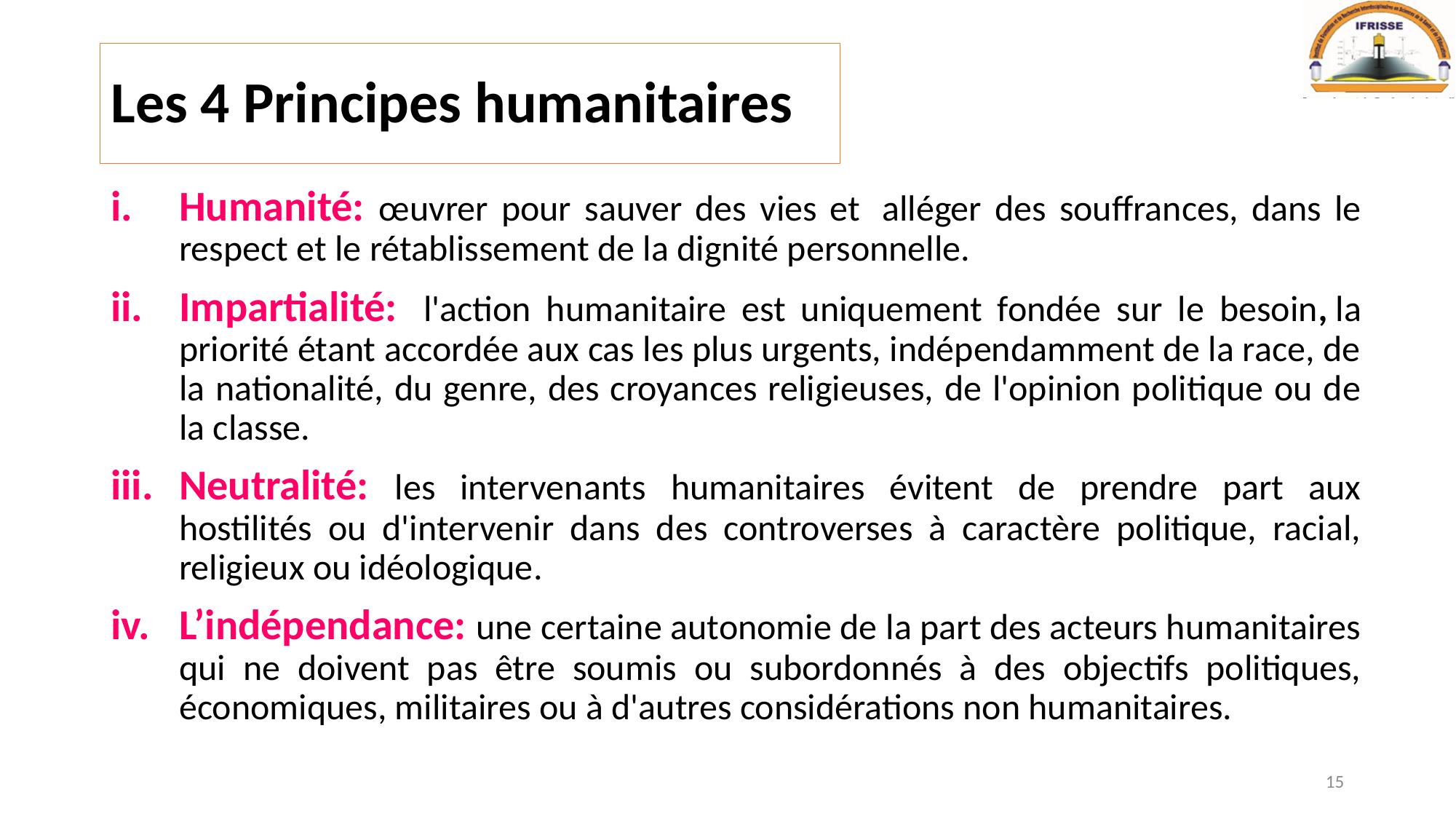

# Les 4 Principes humanitaires
Humanité: œuvrer pour sauver des vies et  alléger des souffrances, dans le respect et le rétablissement de la dignité personnelle.
Impartialité:  l'action humanitaire est uniquement fondée sur le besoin, la priorité étant accordée aux cas les plus urgents, indépendamment de la race, de la nationalité, du genre, des croyances religieuses, de l'opinion politique ou de la classe.
Neutralité: les intervenants humanitaires évitent de prendre part aux hostilités ou d'intervenir dans des controverses à caractère politique, racial, religieux ou idéologique.
L’indépendance: une certaine autonomie de la part des acteurs humanitaires qui ne doivent pas être soumis ou subordonnés à des objectifs politiques, économiques, militaires ou à d'autres considérations non humanitaires.

15